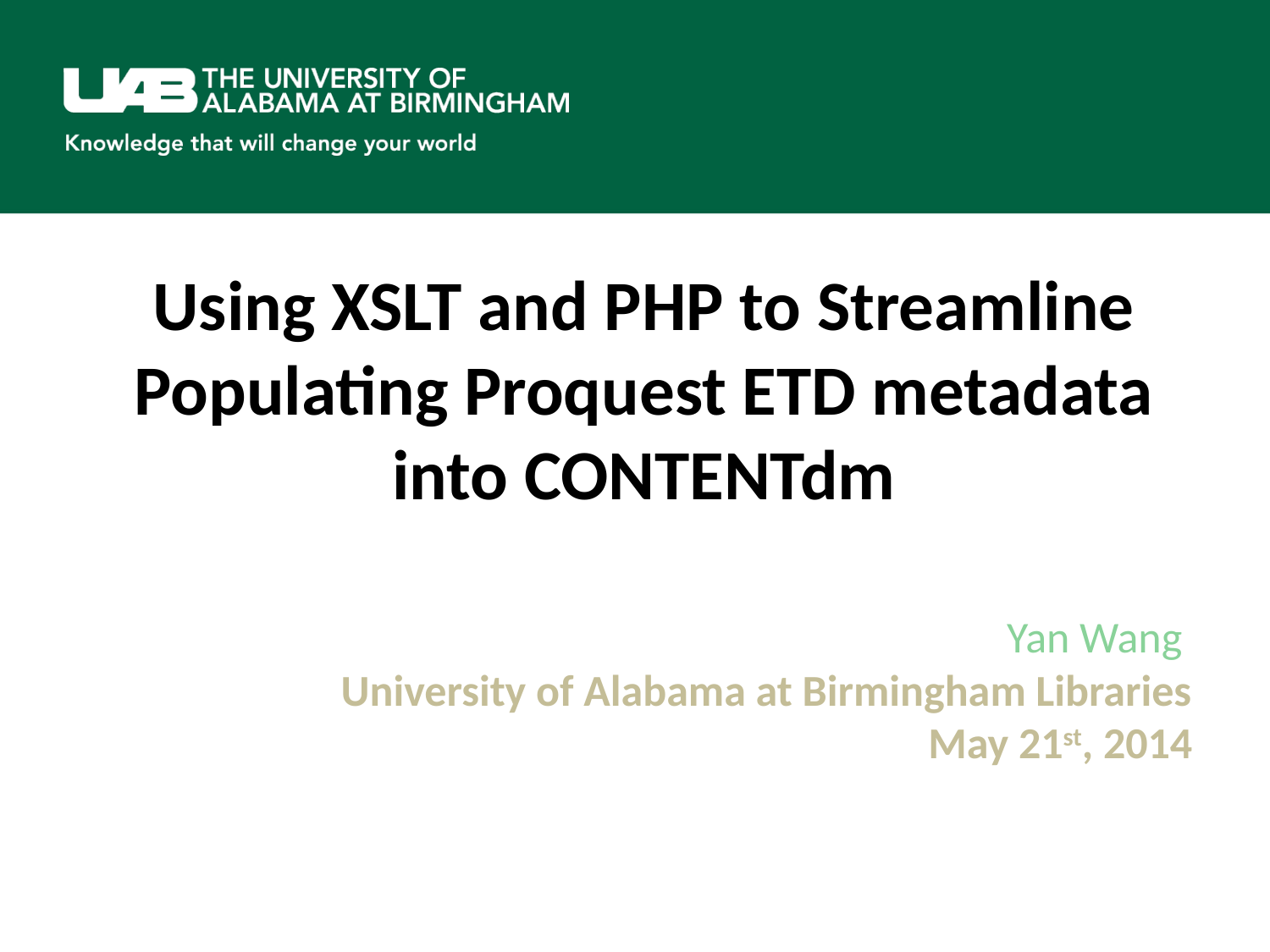

# Using XSLT and PHP to Streamline Populating Proquest ETD metadata into CONTENTdm

 Yan Wang
University of Alabama at Birmingham Libraries
May 21st, 2014